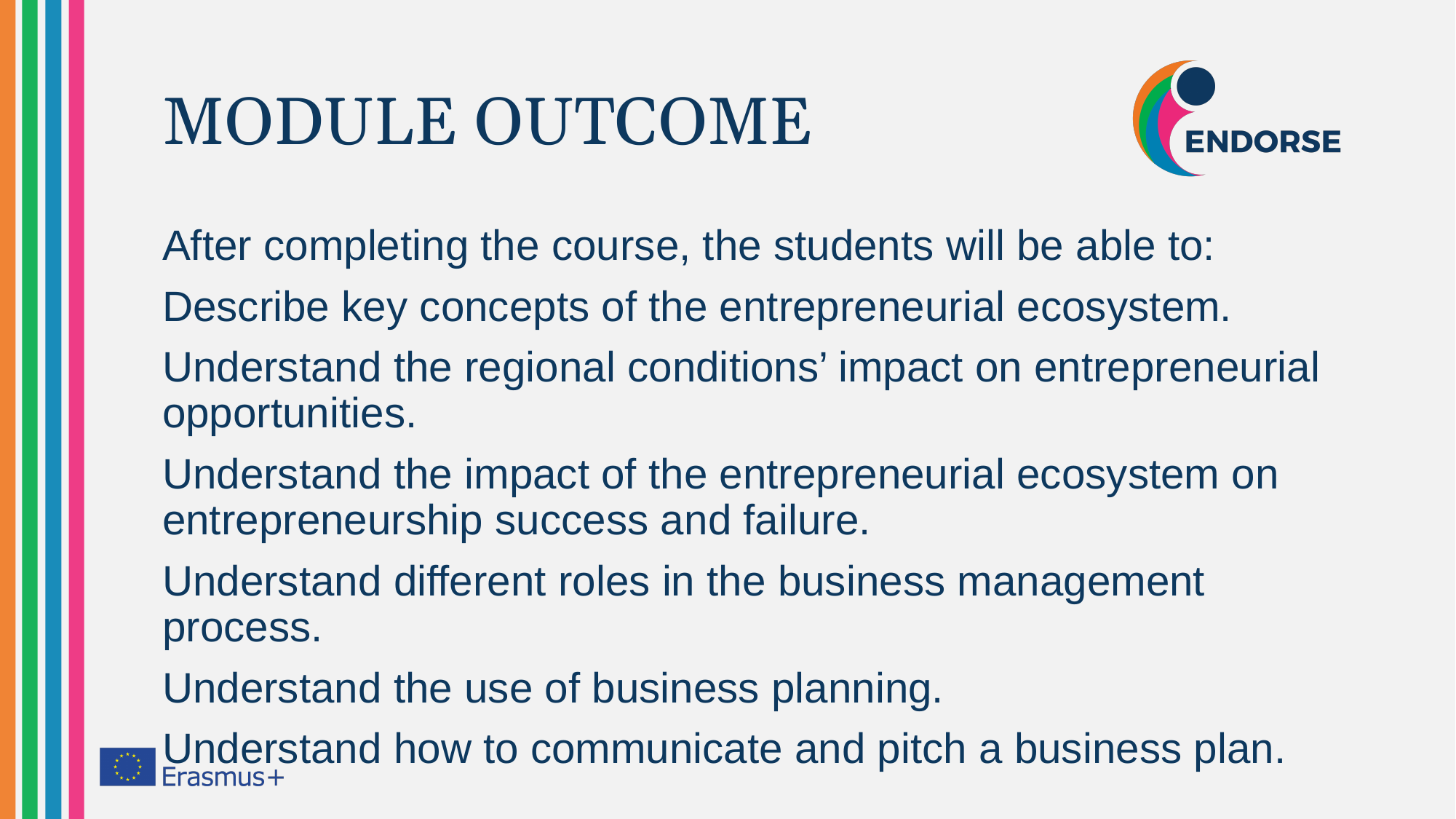

# MODULE OUTCOME
After completing the course, the students will be able to:
Describe key concepts of the entrepreneurial ecosystem.
Understand the regional conditions’ impact on entrepreneurial opportunities.
Understand the impact of the entrepreneurial ecosystem on entrepreneurship success and failure.
Understand different roles in the business management process.
Understand the use of business planning.
Understand how to communicate and pitch a business plan.